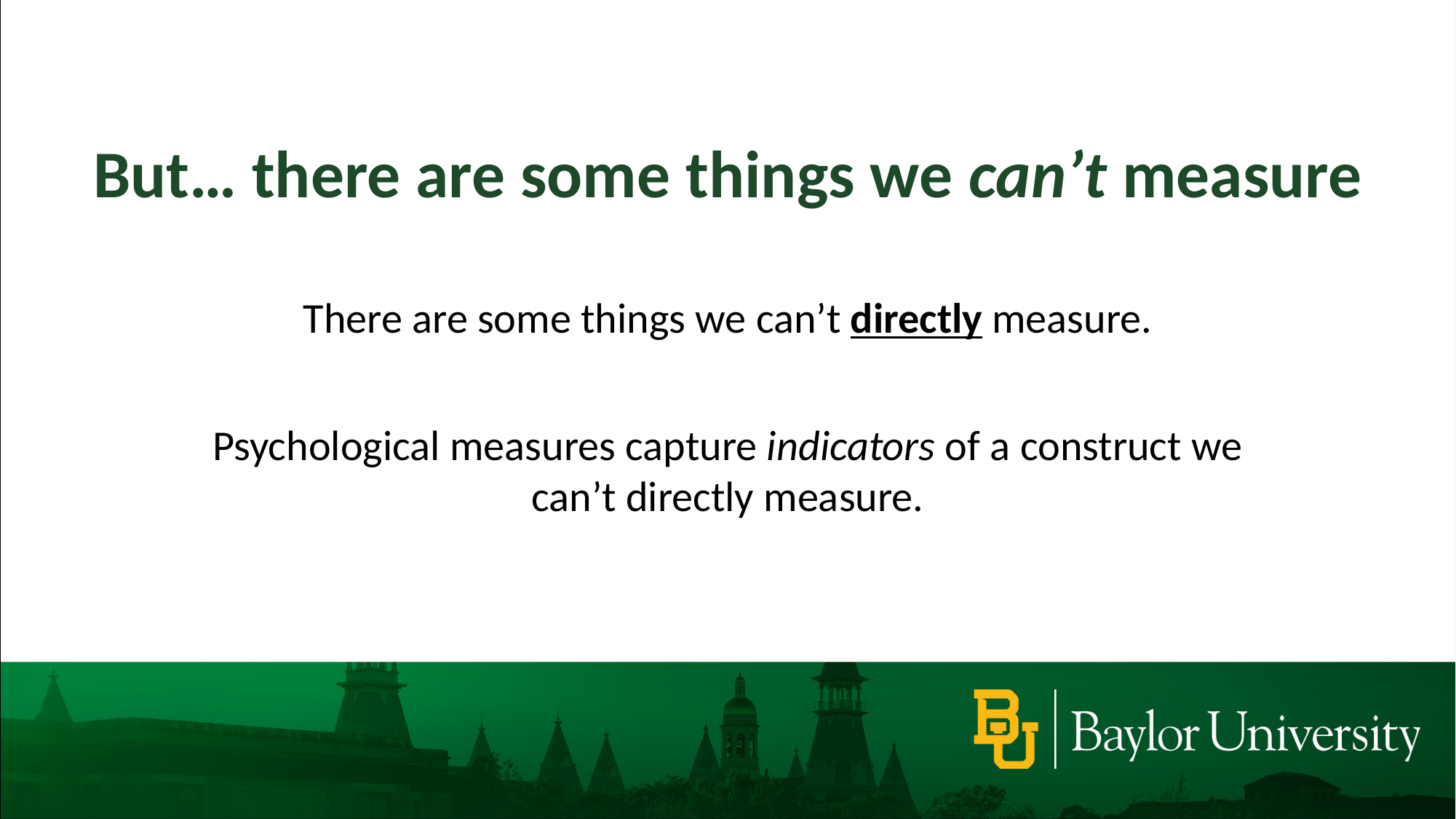

But… there are some things we can’t measure
There are some things we can’t directly measure.

Psychological measures capture indicators of a construct we can’t directly measure.